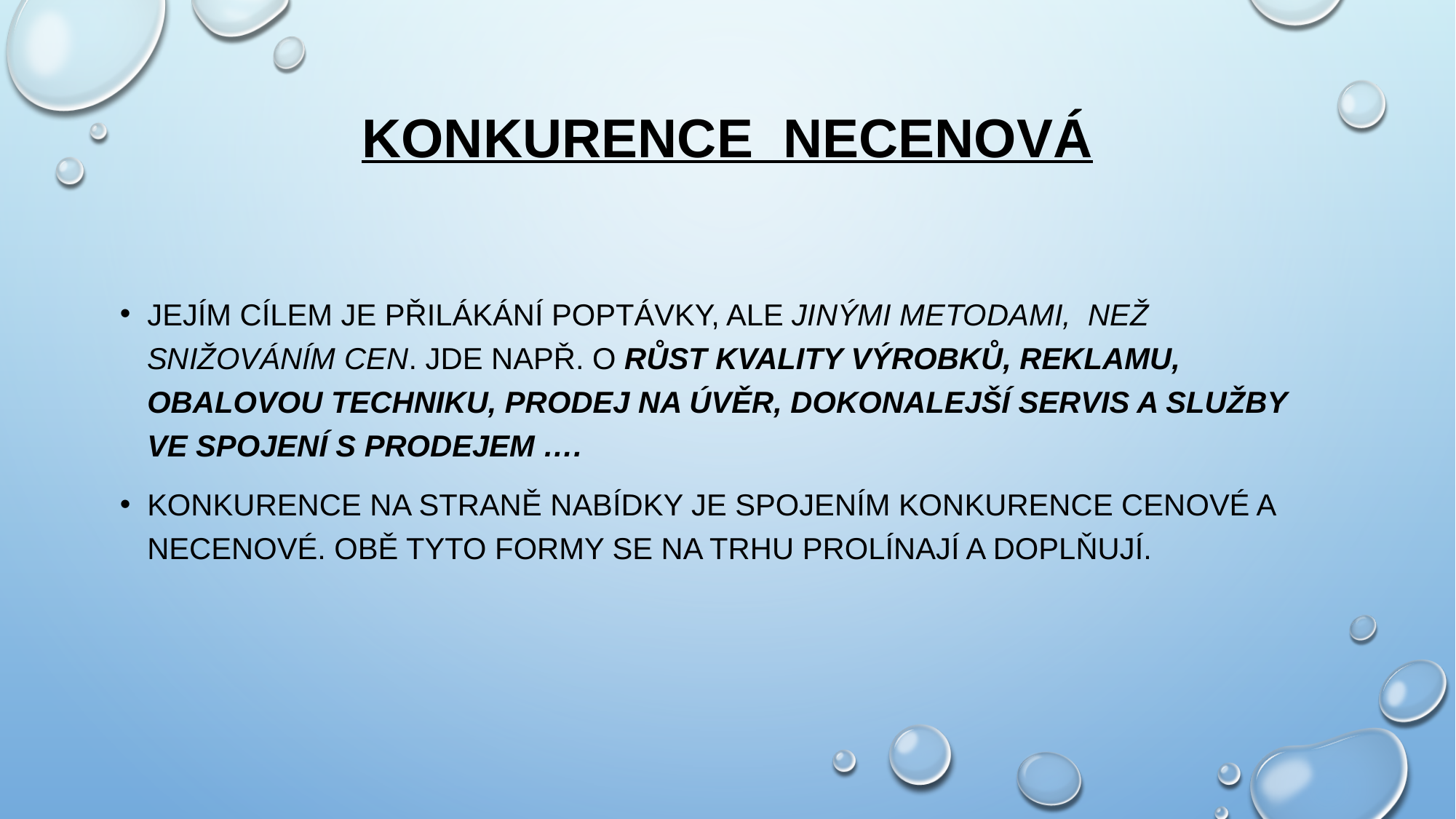

# Konkurence  necenová
Jejím cílem je přilákání poptávky, ale jinými metodami,  než snižováním cen. Jde např. o růst kvality výrobků, reklamu, obalovou techniku, prodej na úvěr, dokonalejší servis a služby ve spojení s prodejeM ….
Konkurence na straně nabídky je spojením konkurence cenové a necenové. Obě tyto formy se na trhu prolínají a doplňují.